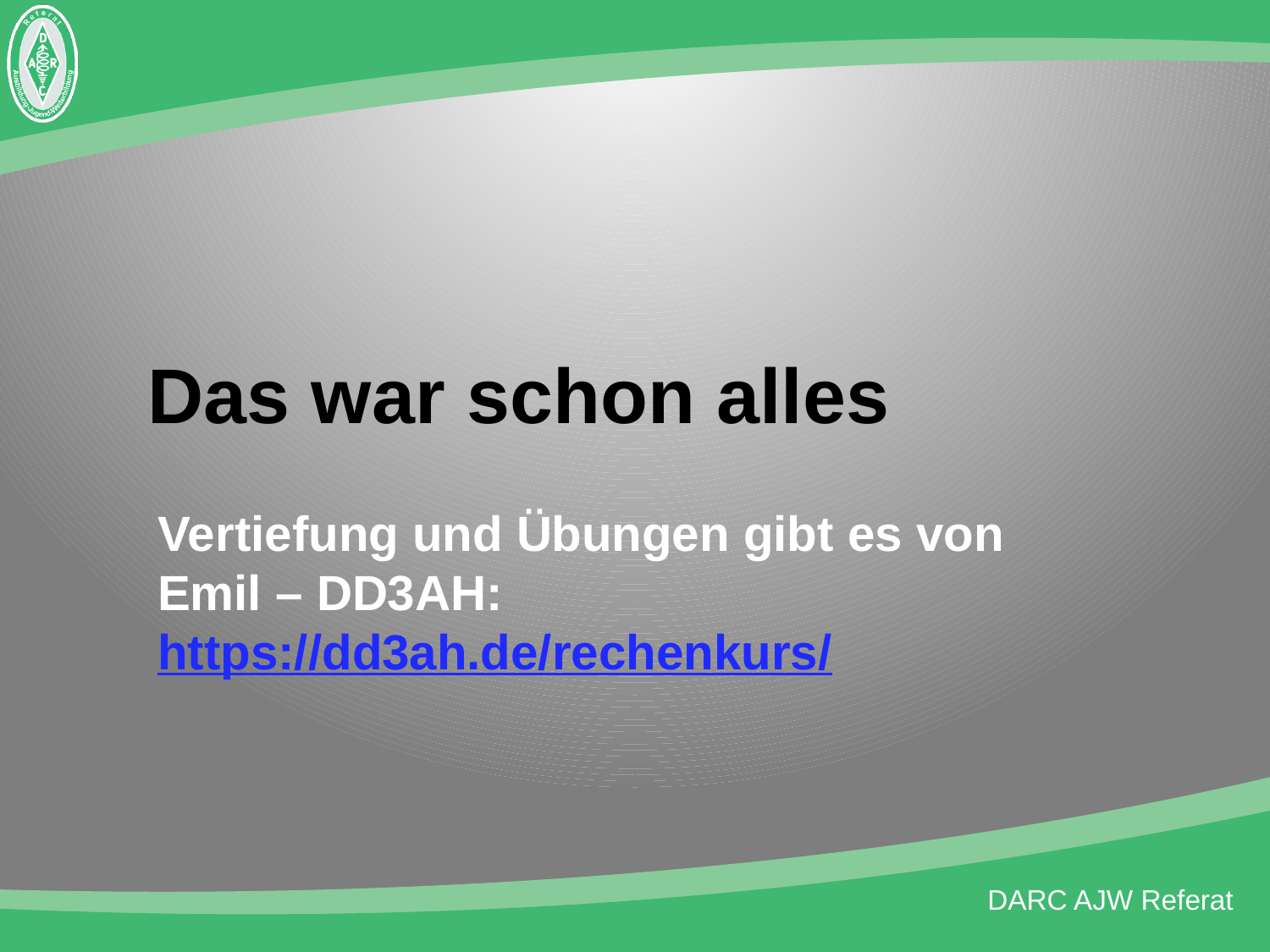

# Das war schon alles
Vertiefung und Übungen gibt es von Emil – DD3AH:
https://dd3ah.de/rechenkurs/